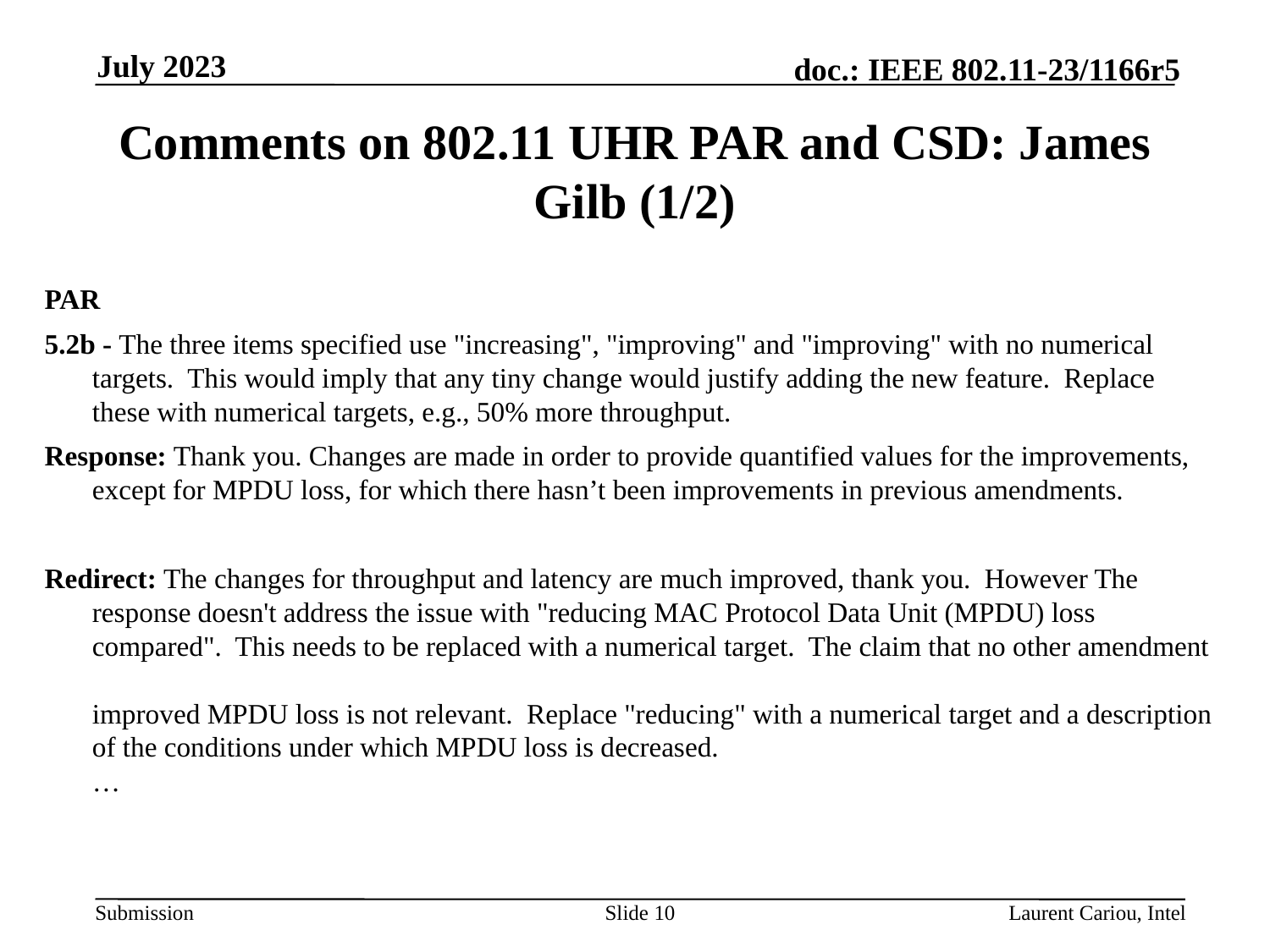

July 2023
# Comments on 802.11 UHR PAR and CSD: James Gilb (1/2)
PAR
5.2b - The three items specified use "increasing", "improving" and "improving" with no numerical targets.  This would imply that any tiny change would justify adding the new feature.  Replace these with numerical targets, e.g., 50% more throughput.
Response: Thank you. Changes are made in order to provide quantified values for the improvements, except for MPDU loss, for which there hasn’t been improvements in previous amendments.

Redirect: The changes for throughput and latency are much improved, thank you.  However The response doesn't address the issue with "reducing MAC Protocol Data Unit (MPDU) loss compared".  This needs to be replaced with a numerical target.  The claim that no other amendment
improved MPDU loss is not relevant.  Replace "reducing" with a numerical target and a description of the conditions under which MPDU loss is decreased.
…
Slide 10
Laurent Cariou, Intel